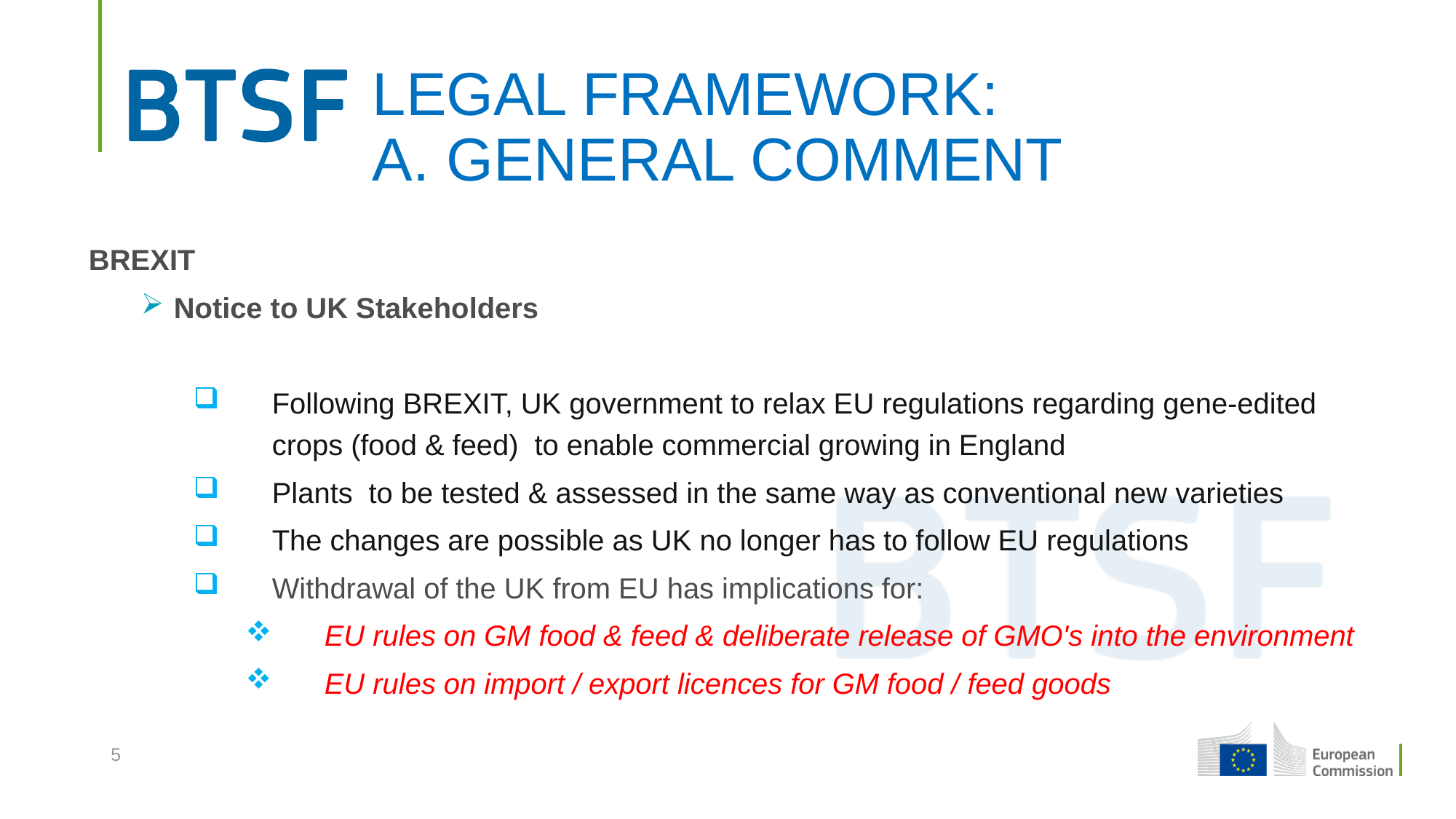

# LEGAL FRAMEWORK: A. GENERAL COMMENT

BREXIT
Notice to UK Stakeholders

Following BREXIT, UK government to relax EU regulations regarding gene-edited crops (food & feed)  to enable commercial growing in England
Plants  to be tested & assessed in the same way as conventional new varieties
The changes are possible as UK no longer has to follow EU regulations
Withdrawal of the UK from EU has implications for:
EU rules on GM food & feed & deliberate release of GMO's into the environment
EU rules on import / export licences for GM food / feed goods

5